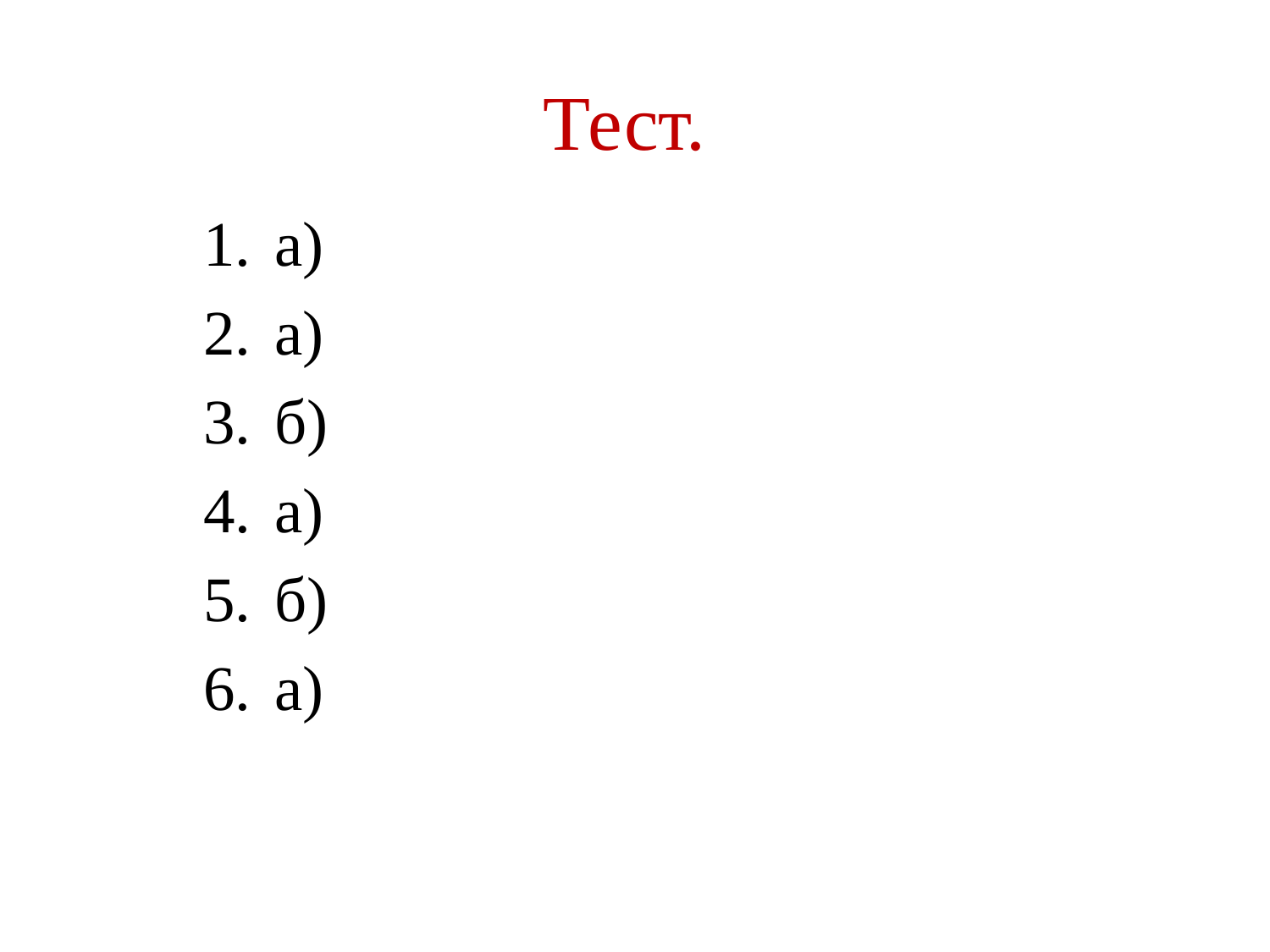

# Тест.
а)
а)
б)
а)
б)
а)